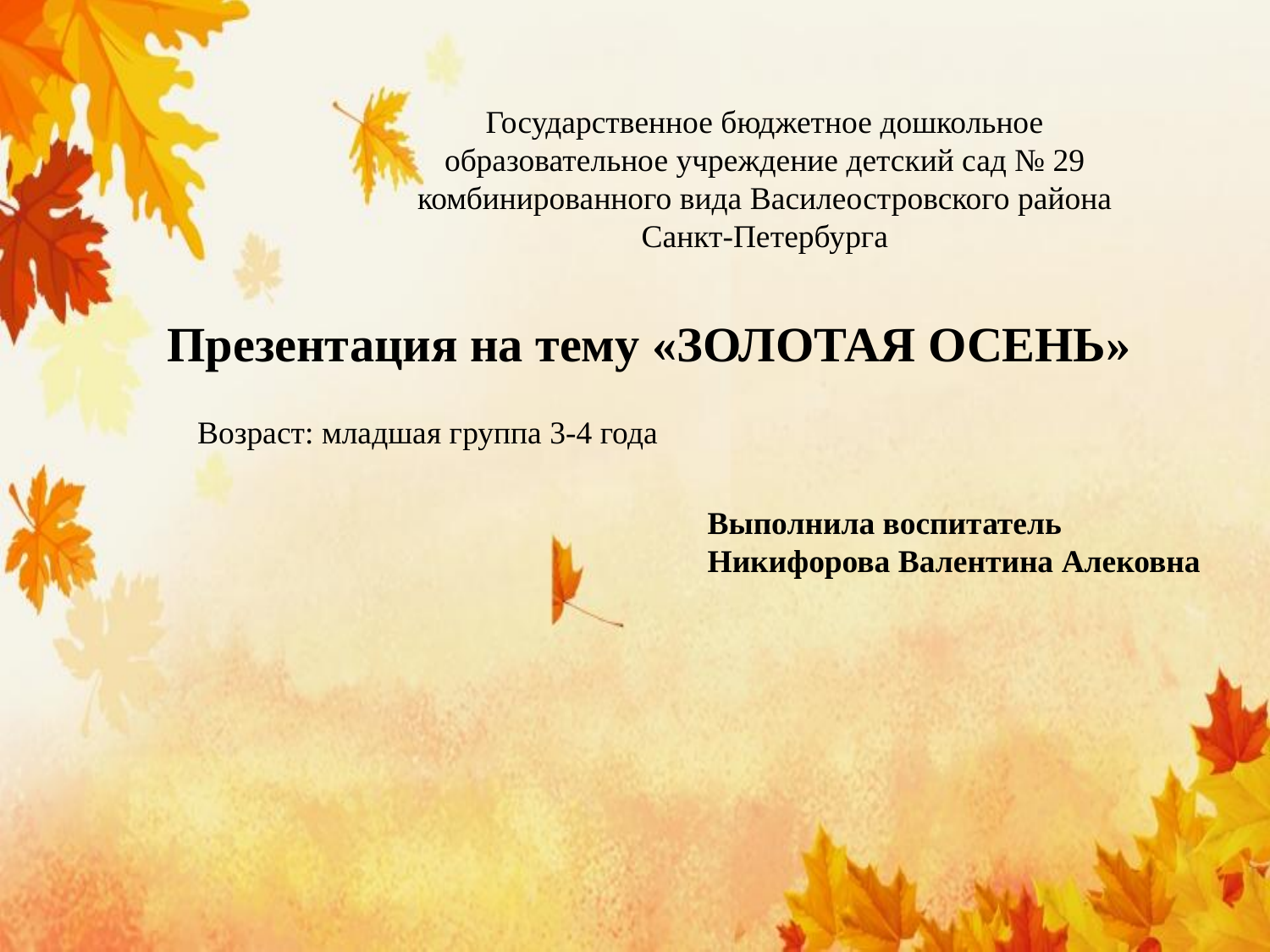

Государственное бюджетное дошкольное образовательное учреждение детский сад № 29 комбинированного вида Василеостровского района Санкт-Петербурга

Презентация на тему «ЗОЛОТАЯ ОСЕНЬ»
Возраст: младшая группа 3-4 года
Выполнила воспитатель
Никифорова Валентина Алековна